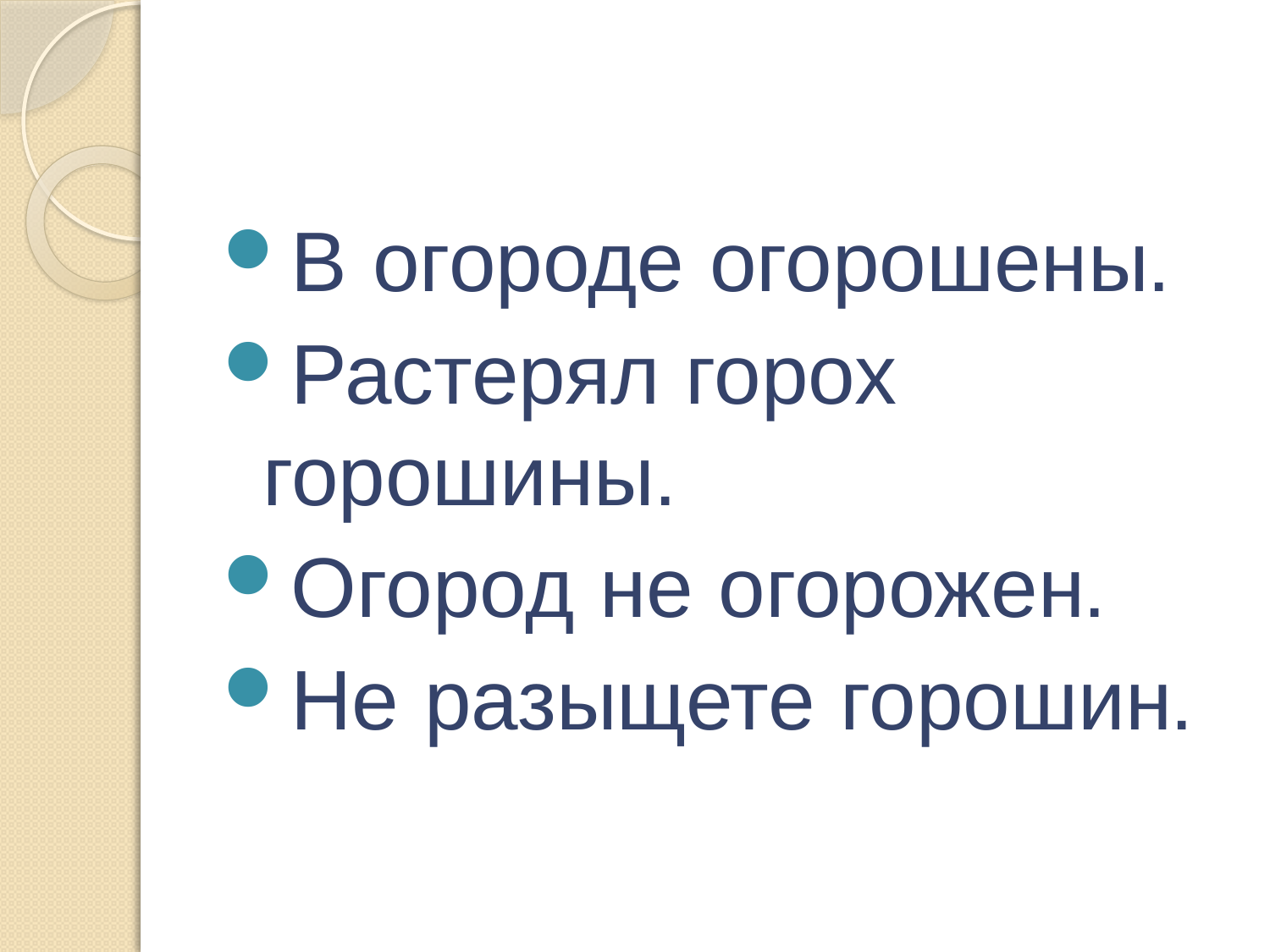

#
В огороде огорошены.
Растерял горох горошины.
Огород не огорожен.
Не разыщете горошин.